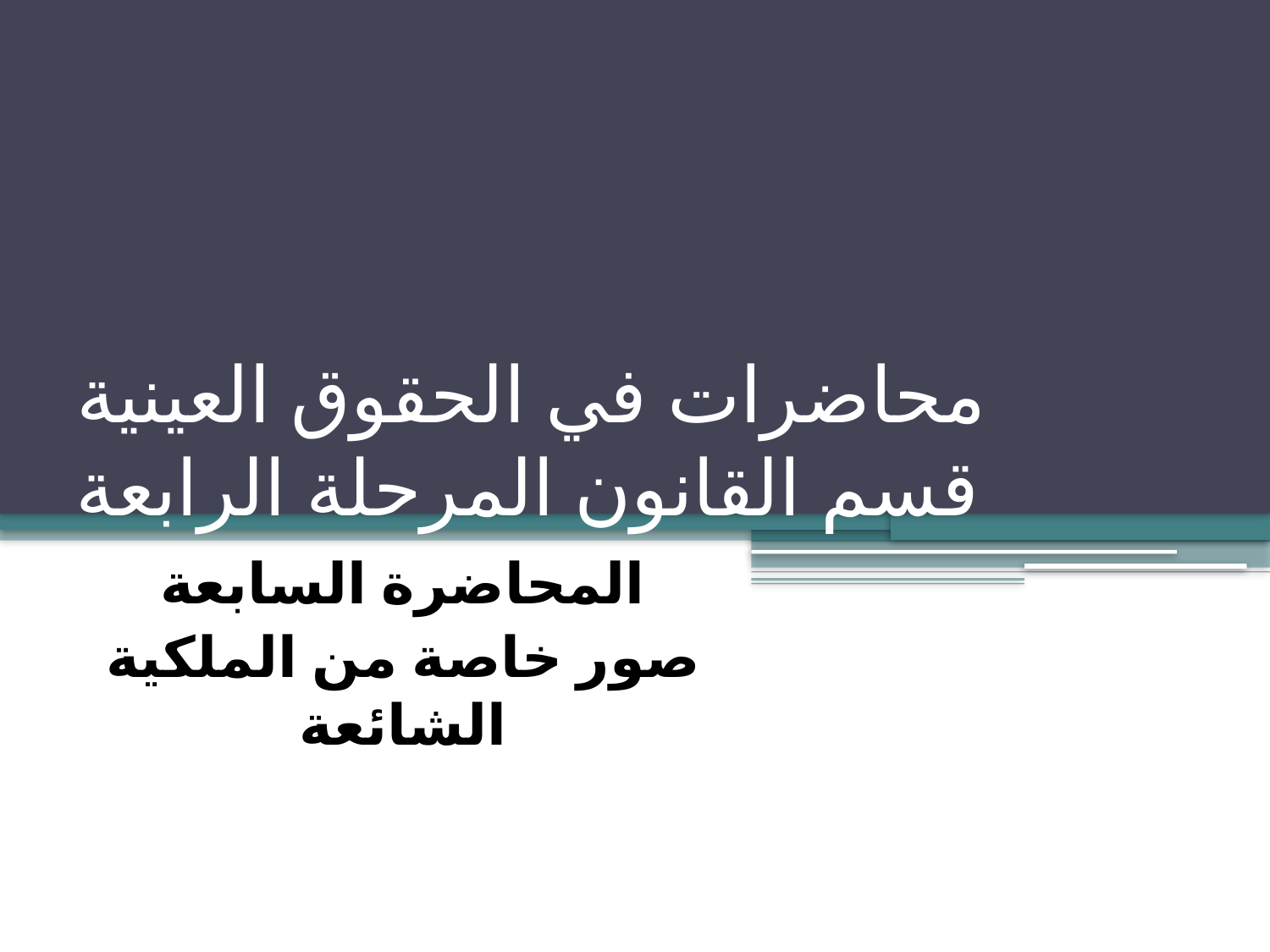

# محاضرات في الحقوق العينية قسم القانون المرحلة الرابعة
المحاضرة السابعة
صور خاصة من الملكية الشائعة